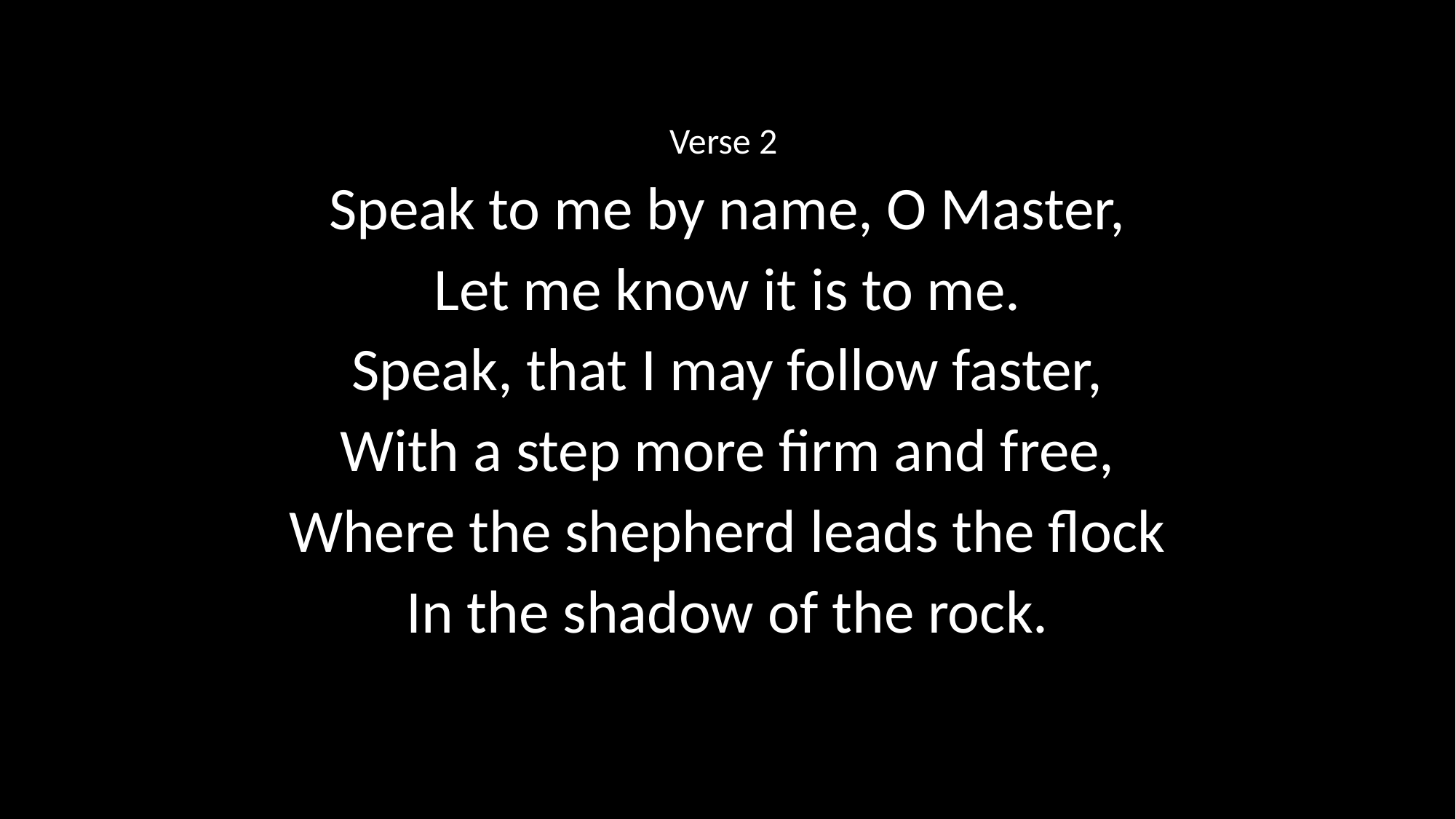

Verse 2
Speak to me by name, O Master,
Let me know it is to me.
Speak, that I may follow faster,
With a step more firm and free,
Where the shepherd leads the flock
In the shadow of the rock.